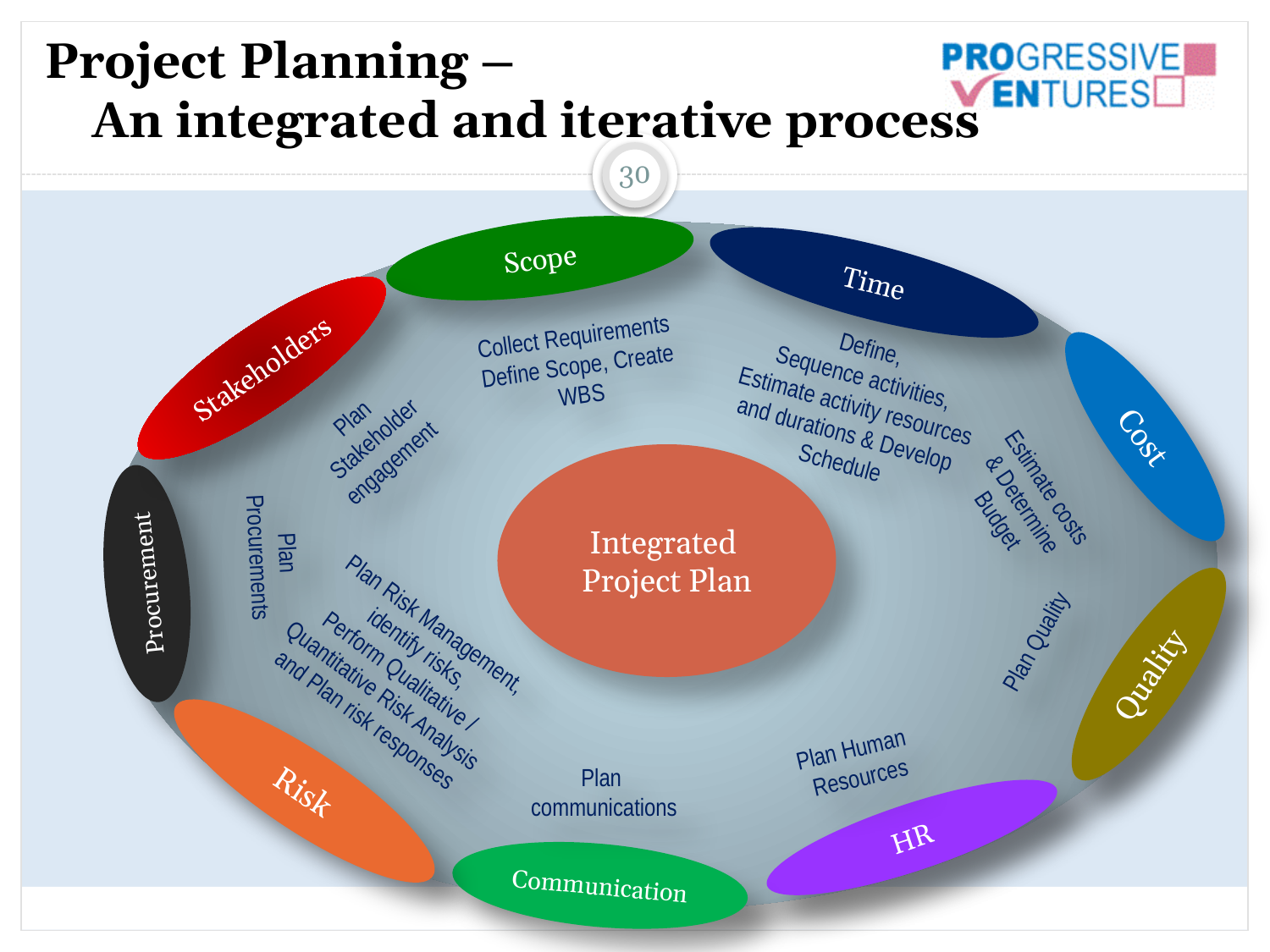

# Project Planning – An integrated and iterative process
30
Scope

Time
Collect Requirements
Define Scope, Create WBS
Define,
Sequence activities, Estimate activity resources and durations & Develop
Schedule
Stakeholders
Plan
 Stakeholder engagement
Cost
Integrated
Project Plan
Estimate costs
& Determine
Budget
Plan
 Procurements
Procurement
Plan Risk Management, identify risks,
Perform Qualitative / Quantitative Risk Analysis and Plan risk responses
Plan Quality
Quality
Plan Human
Resources
Risk
Plan
communications
HR
Communication